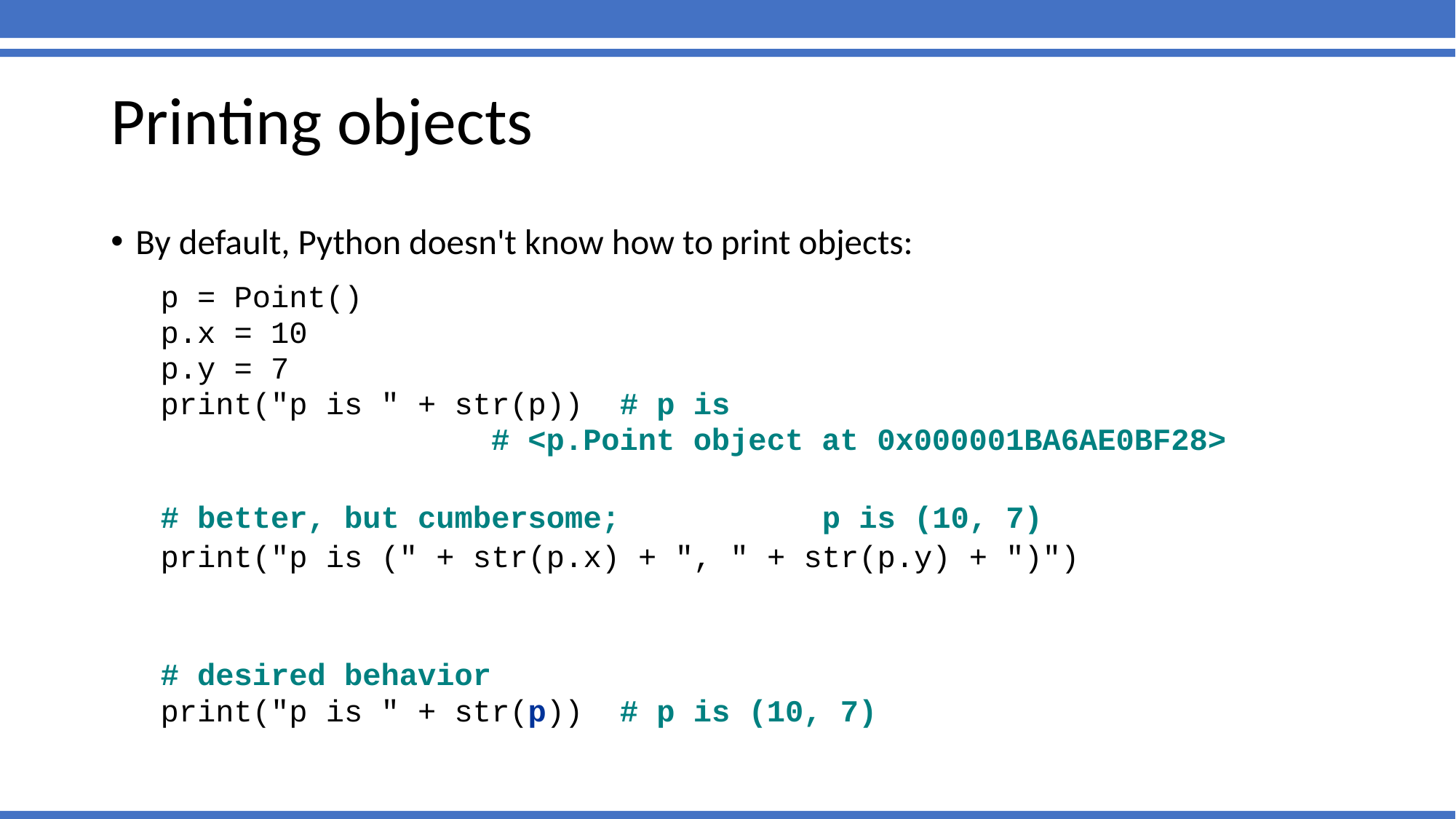

# Printing objects
By default, Python doesn't know how to print objects:

p = Point()
p.x = 10
p.y = 7
print("p is " + str(p))  # p is
                  # <p.Point object at 0x000001BA6AE0BF28>

# better, but cumbersome;           p is (10, 7)
print("p is (" + str(p.x) + ", " + str(p.y) + ")")

# desired behavior
print("p is " + str(p))  # p is (10, 7)